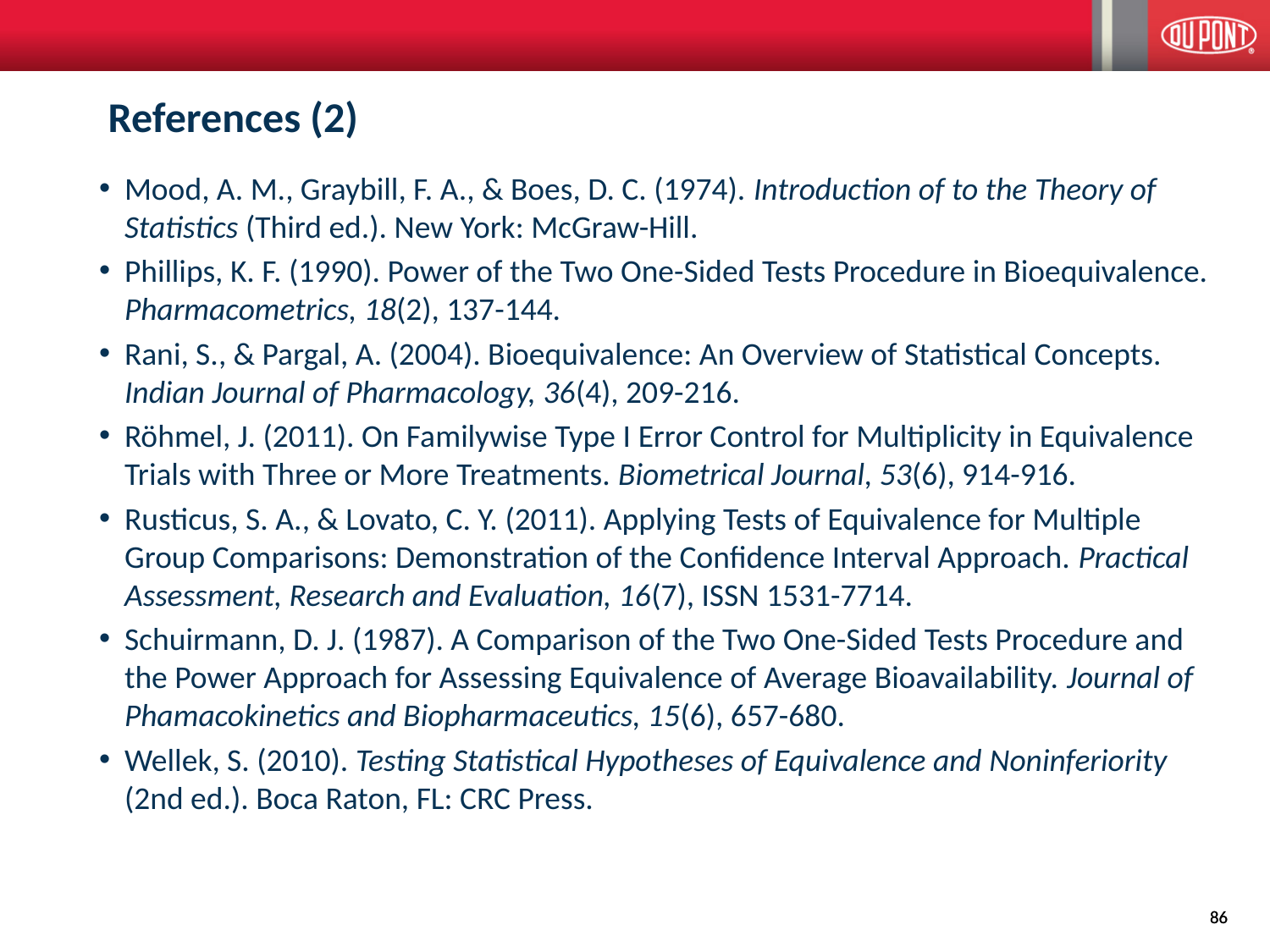

# References (2)
Mood, A. M., Graybill, F. A., & Boes, D. C. (1974). Introduction of to the Theory of Statistics (Third ed.). New York: McGraw-Hill.
Phillips, K. F. (1990). Power of the Two One-Sided Tests Procedure in Bioequivalence. Pharmacometrics, 18(2), 137-144.
Rani, S., & Pargal, A. (2004). Bioequivalence: An Overview of Statistical Concepts. Indian Journal of Pharmacology, 36(4), 209-216.
Röhmel, J. (2011). On Familywise Type I Error Control for Multiplicity in Equivalence Trials with Three or More Treatments. Biometrical Journal, 53(6), 914-916.
Rusticus, S. A., & Lovato, C. Y. (2011). Applying Tests of Equivalence for Multiple Group Comparisons: Demonstration of the Confidence Interval Approach. Practical Assessment, Research and Evaluation, 16(7), ISSN 1531-7714.
Schuirmann, D. J. (1987). A Comparison of the Two One-Sided Tests Procedure and the Power Approach for Assessing Equivalence of Average Bioavailability. Journal of Phamacokinetics and Biopharmaceutics, 15(6), 657-680.
Wellek, S. (2010). Testing Statistical Hypotheses of Equivalence and Noninferiority (2nd ed.). Boca Raton, FL: CRC Press.